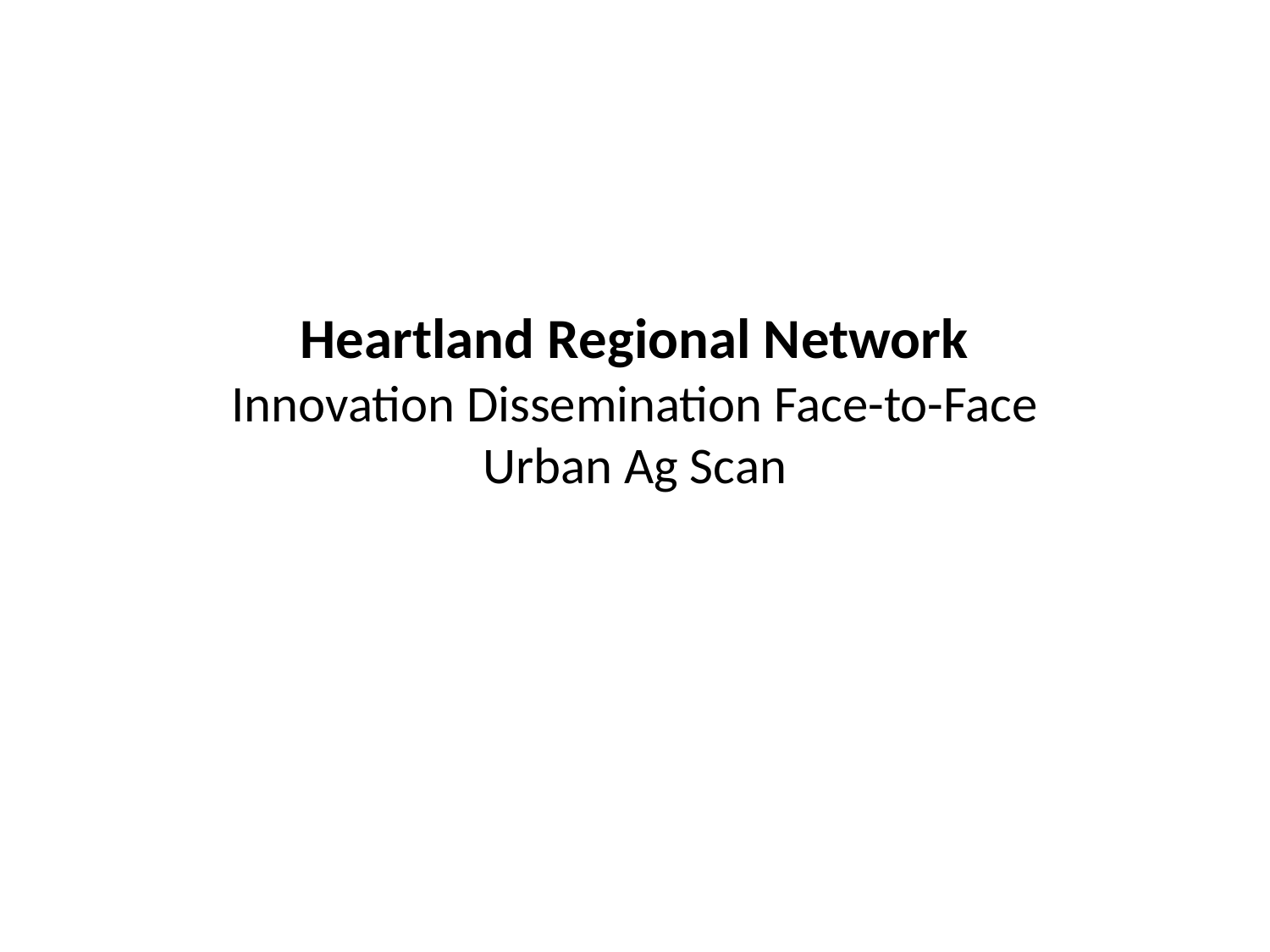

# Heartland Regional Network Innovation Dissemination Face-to-Face Urban Ag Scan